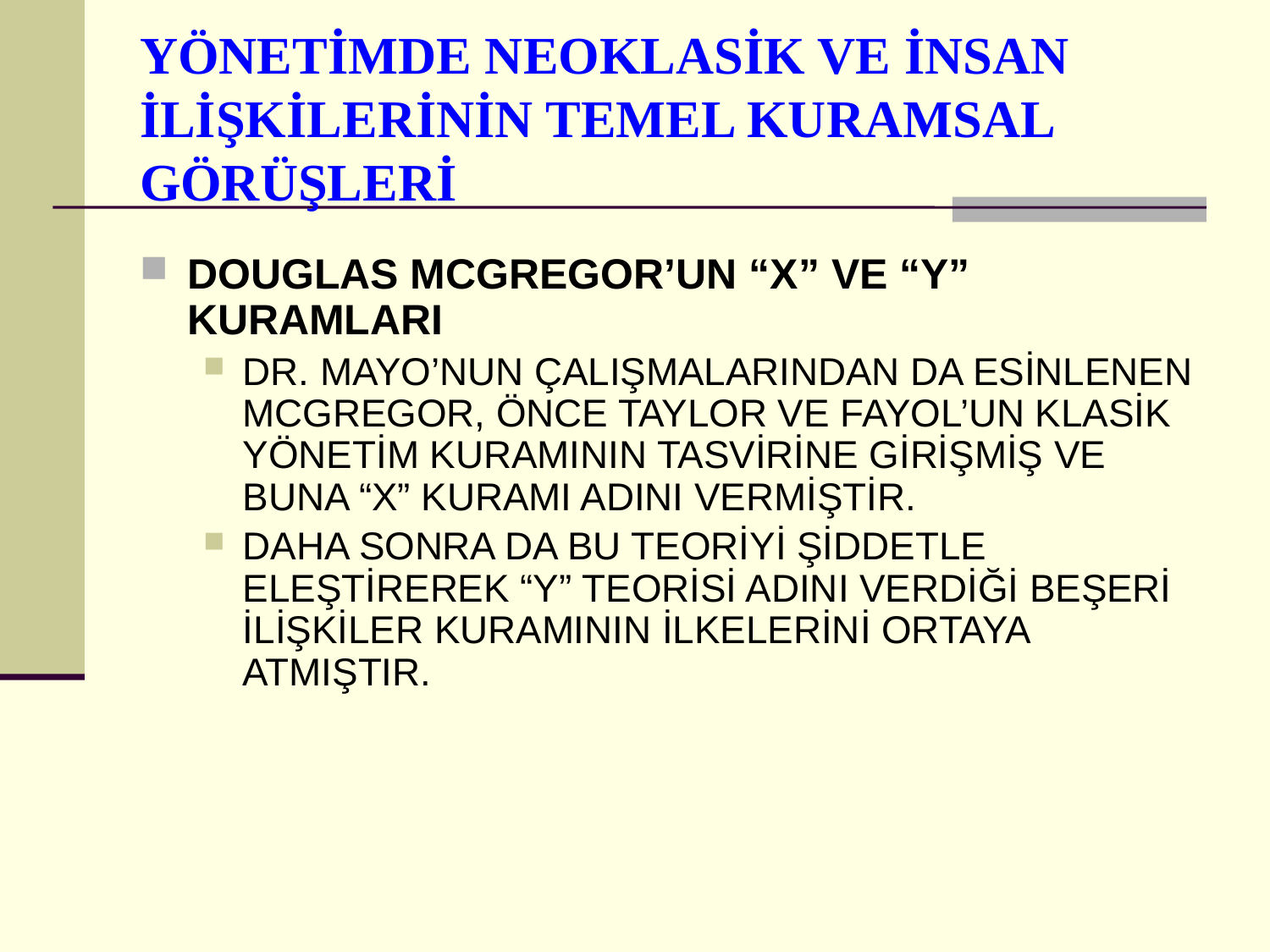

# YÖNETİMDE NEOKLASİK VE İNSAN İLİŞKİLERİNİN TEMEL KURAMSAL GÖRÜŞLERİ
DOUGLAS MCGREGOR’UN “X” VE “Y” KURAMLARI
DR. MAYO’NUN ÇALIŞMALARINDAN DA ESİNLENEN MCGREGOR, ÖNCE TAYLOR VE FAYOL’UN KLASİK YÖNETİM KURAMININ TASVİRİNE GİRİŞMİŞ VE BUNA “X” KURAMI ADINI VERMİŞTİR.
DAHA SONRA DA BU TEORİYİ ŞİDDETLE ELEŞTİREREK “Y” TEORİSİ ADINI VERDİĞİ BEŞERİ İLİŞKİLER KURAMININ İLKELERİNİ ORTAYA ATMIŞTIR.